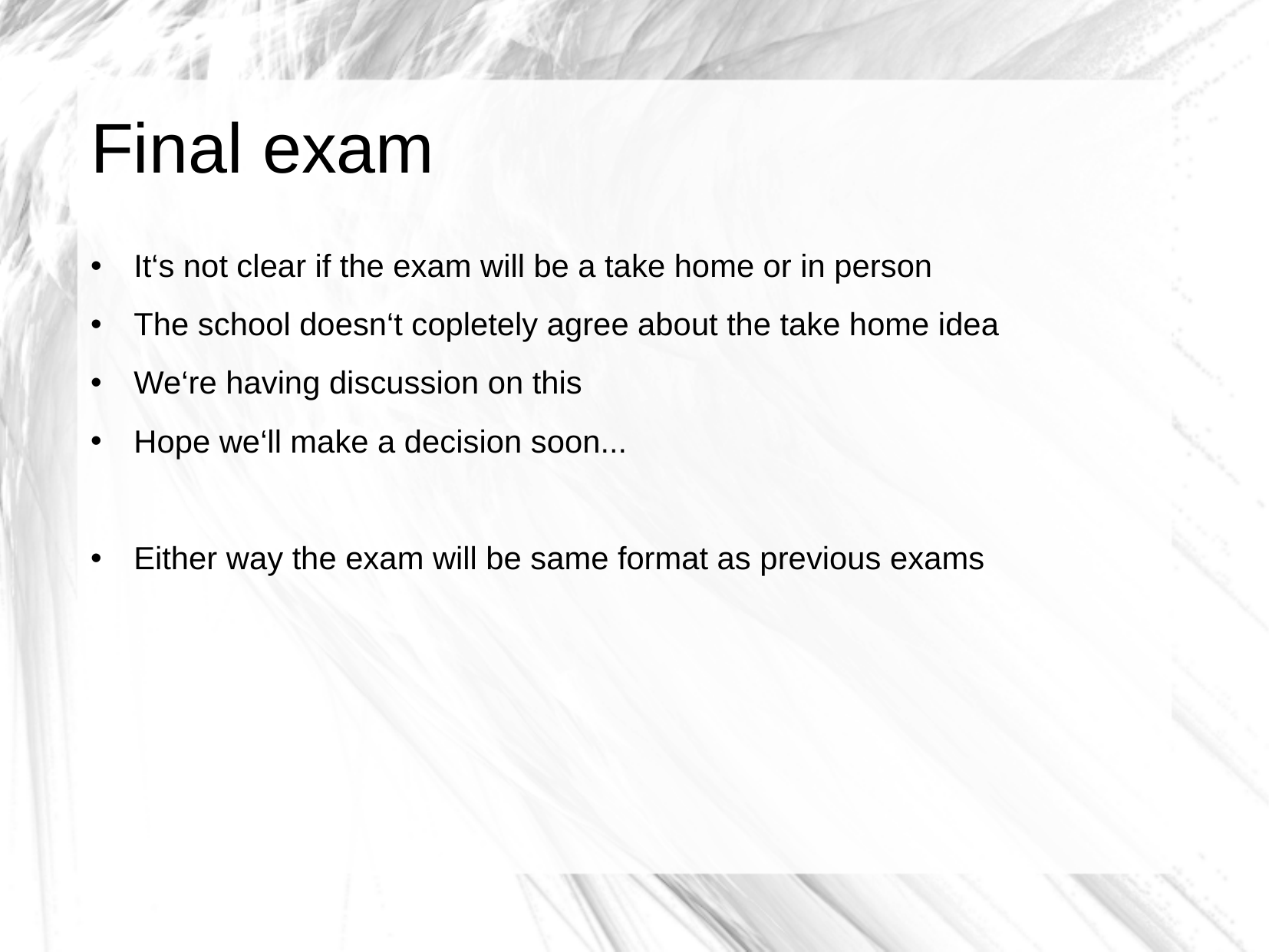

Final exam
It‘s not clear if the exam will be a take home or in person
The school doesn‘t copletely agree about the take home idea
We‘re having discussion on this
Hope we‘ll make a decision soon...

Either way the exam will be same format as previous exams